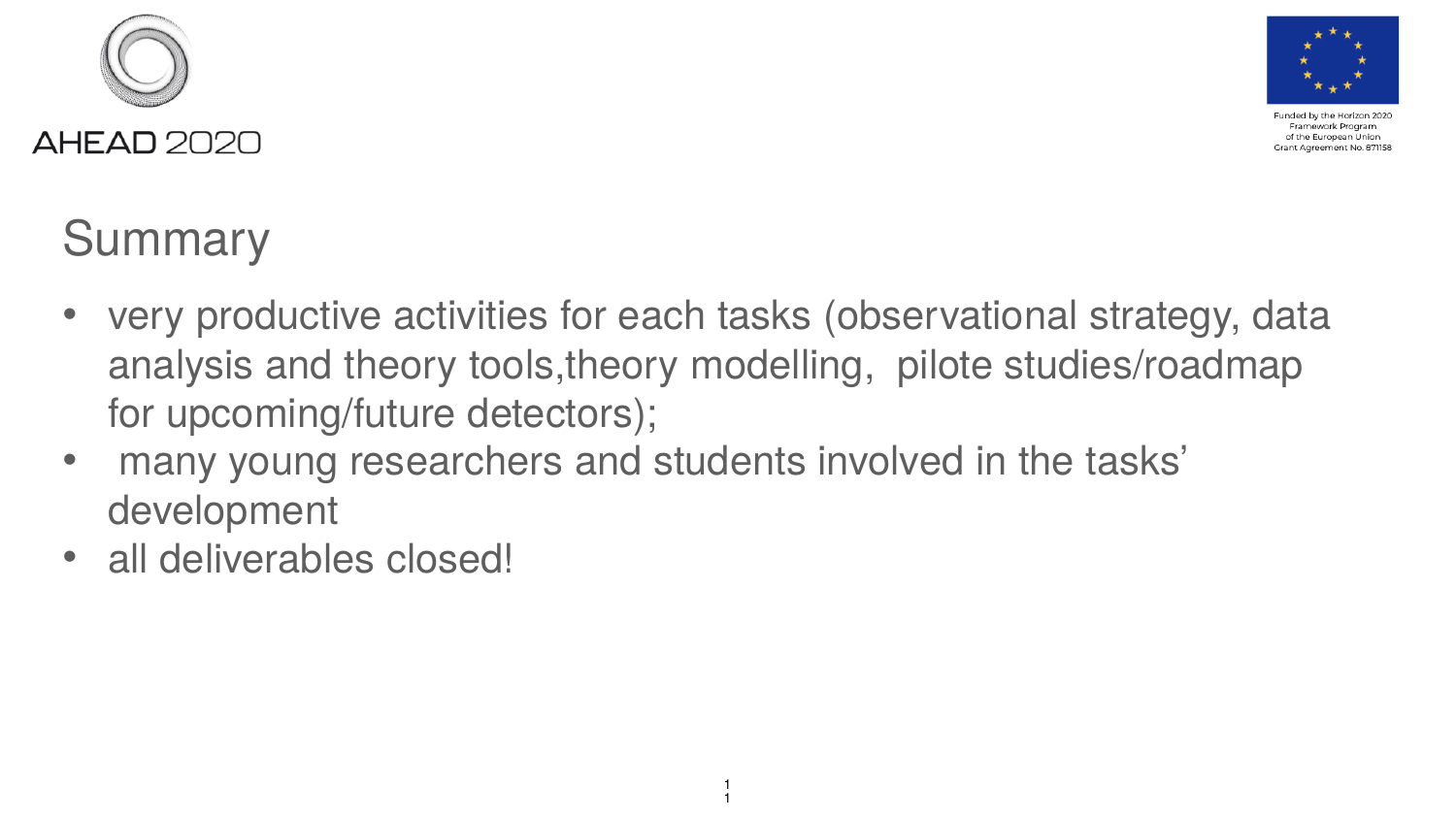

Summary

very productive activities for each tasks (observational strategy, data analysis and theory tools,theory modelling,  pilote studies/roadmap for upcoming/future detectors);
 many young researchers and students involved in the tasks’ development
all deliverables closed!

11